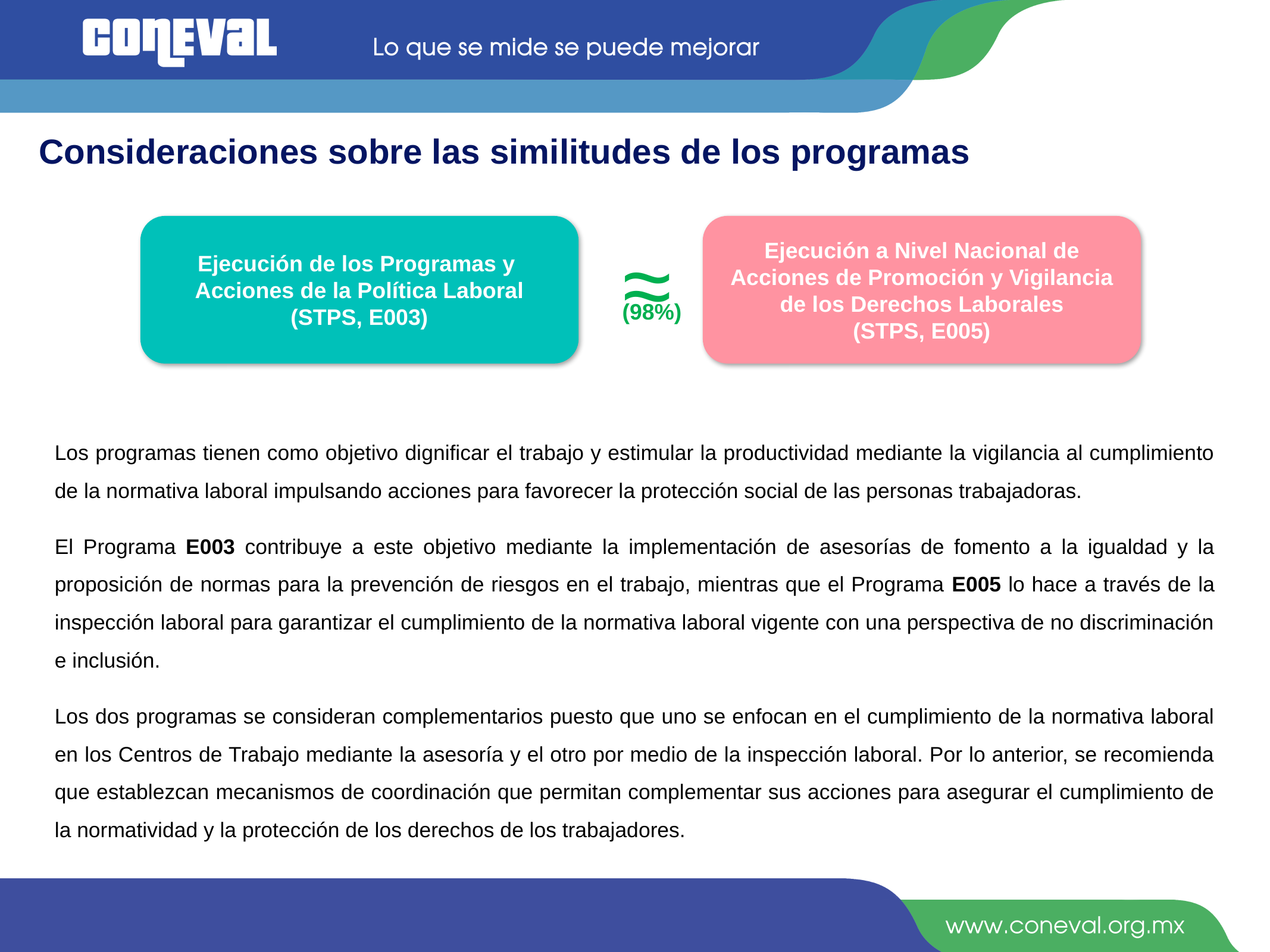

Consideraciones sobre las similitudes de los programas

Ejecución de los Programas y
Acciones de la Política Laboral
(STPS, E003)
Ejecución a Nivel Nacional de Acciones de Promoción y Vigilancia de los Derechos Laborales
(STPS, E005)
(98%)
≈
Los programas tienen como objetivo dignificar el trabajo y estimular la productividad mediante la vigilancia al cumplimiento de la normativa laboral impulsando acciones para favorecer la protección social de las personas trabajadoras.

El Programa E003 contribuye a este objetivo mediante la implementación de asesorías de fomento a la igualdad y la proposición de normas para la prevención de riesgos en el trabajo, mientras que el Programa E005 lo hace a través de la inspección laboral para garantizar el cumplimiento de la normativa laboral vigente con una perspectiva de no discriminación e inclusión.

Los dos programas se consideran complementarios puesto que uno se enfocan en el cumplimiento de la normativa laboral en los Centros de Trabajo mediante la asesoría y el otro por medio de la inspección laboral. Por lo anterior, se recomienda que establezcan mecanismos de coordinación que permitan complementar sus acciones para asegurar el cumplimiento de la normatividad y la protección de los derechos de los trabajadores.